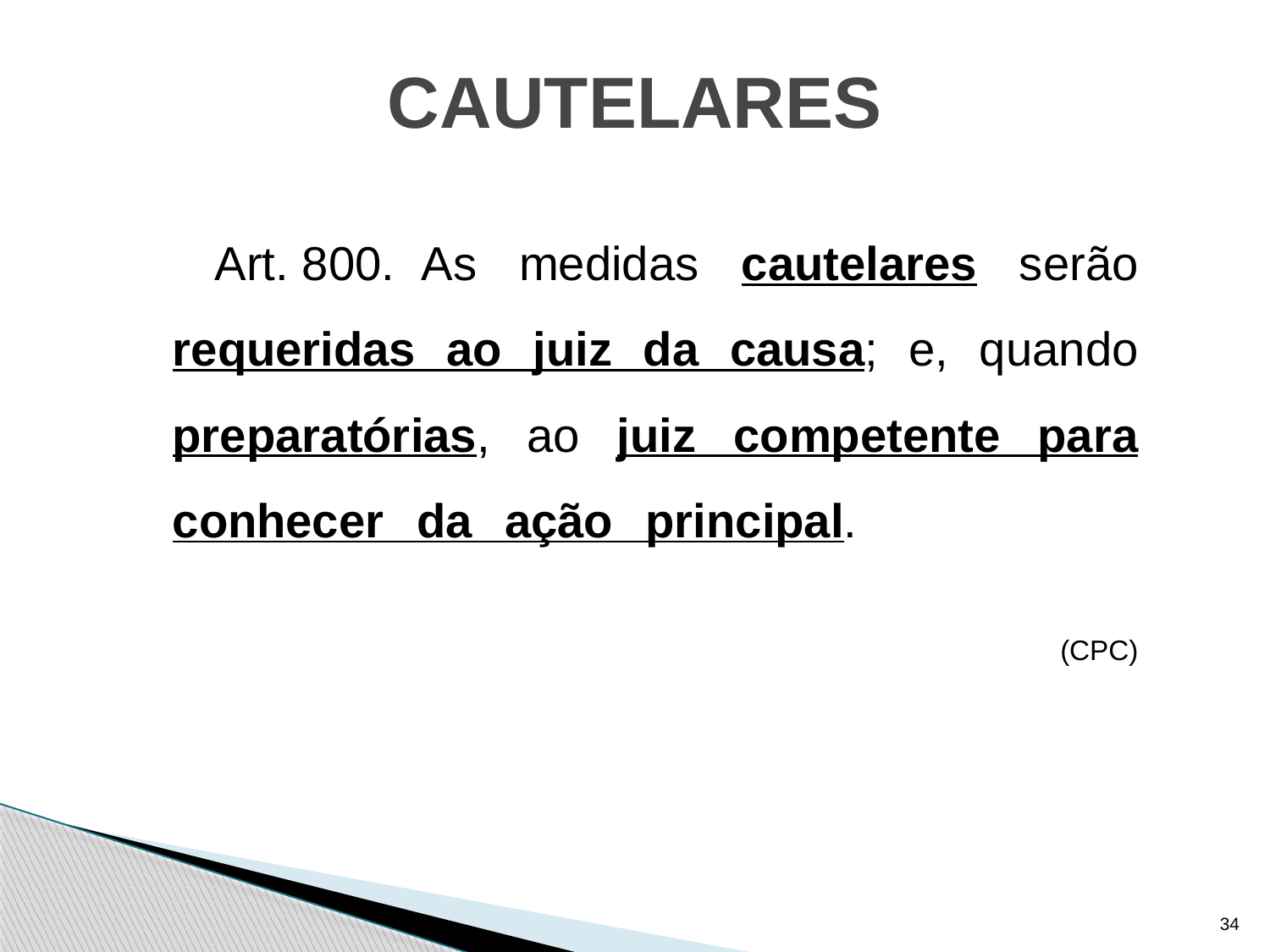

# CAUTELARES
	 Art. 800.  As medidas cautelares serão requeridas ao juiz da causa; e, quando preparatórias, ao juiz competente para conhecer da ação principal.
(CPC)
34